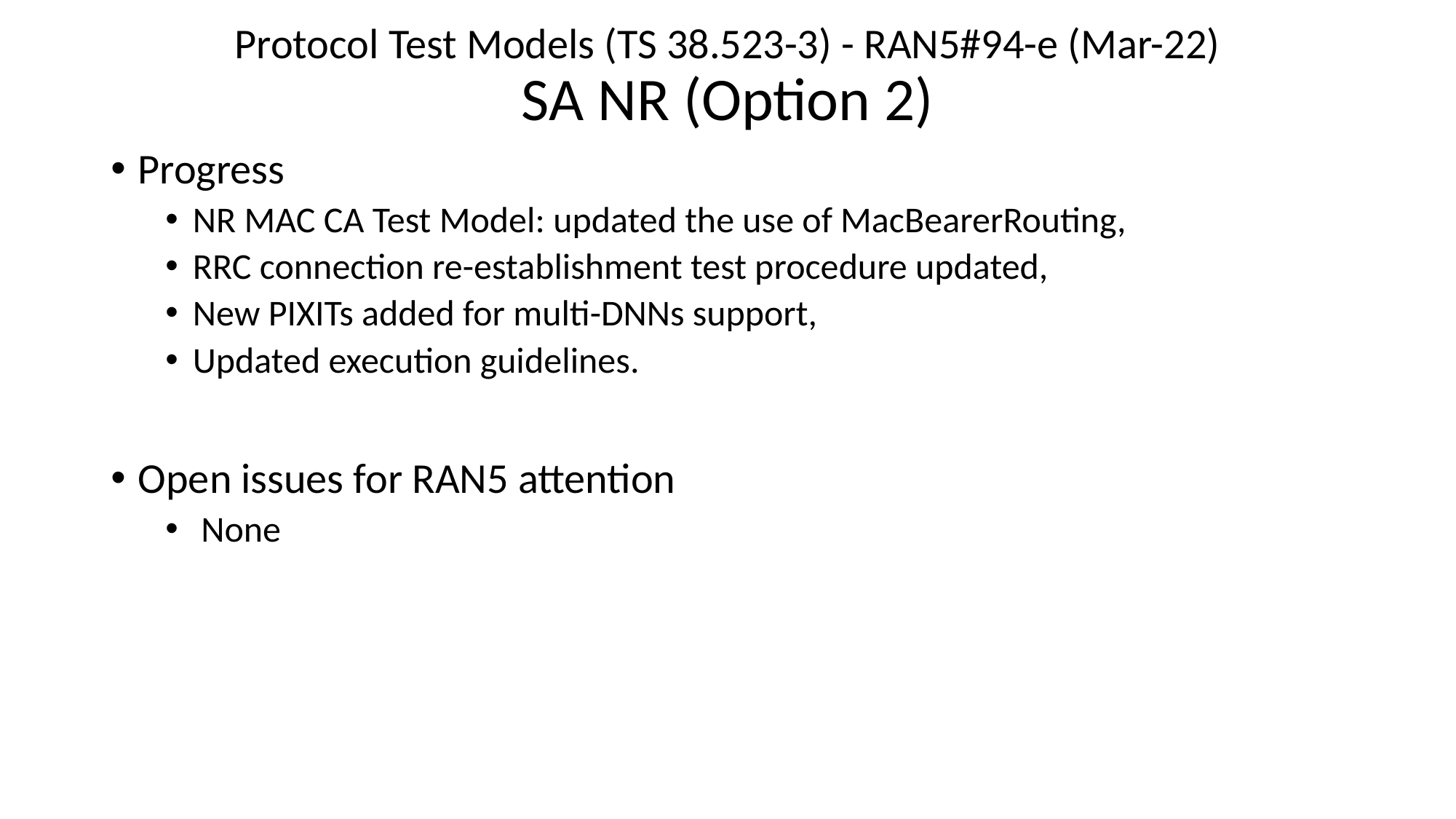

# Protocol Test Models (TS 38.523-3) - RAN5#94-e (Mar-22) SA NR (Option 2)
Progress
NR MAC CA Test Model: updated the use of MacBearerRouting,
RRC connection re-establishment test procedure updated,
New PIXITs added for multi-DNNs support,
Updated execution guidelines.

Open issues for RAN5 attention
 None